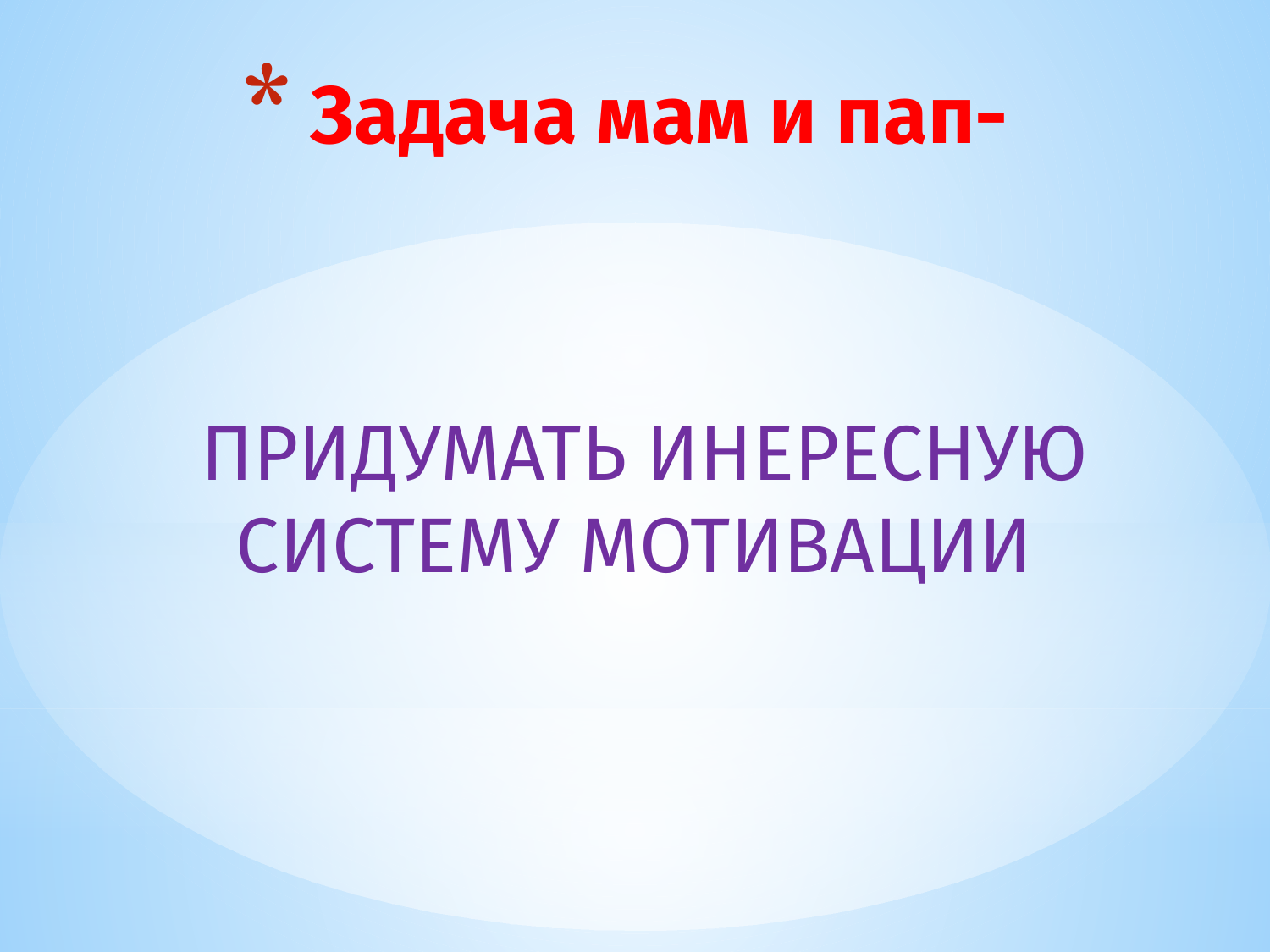

# Задача мам и пап-
ПРИДУМАТЬ ИНЕРЕСНУЮ СИСТЕМУ МОТИВАЦИИ